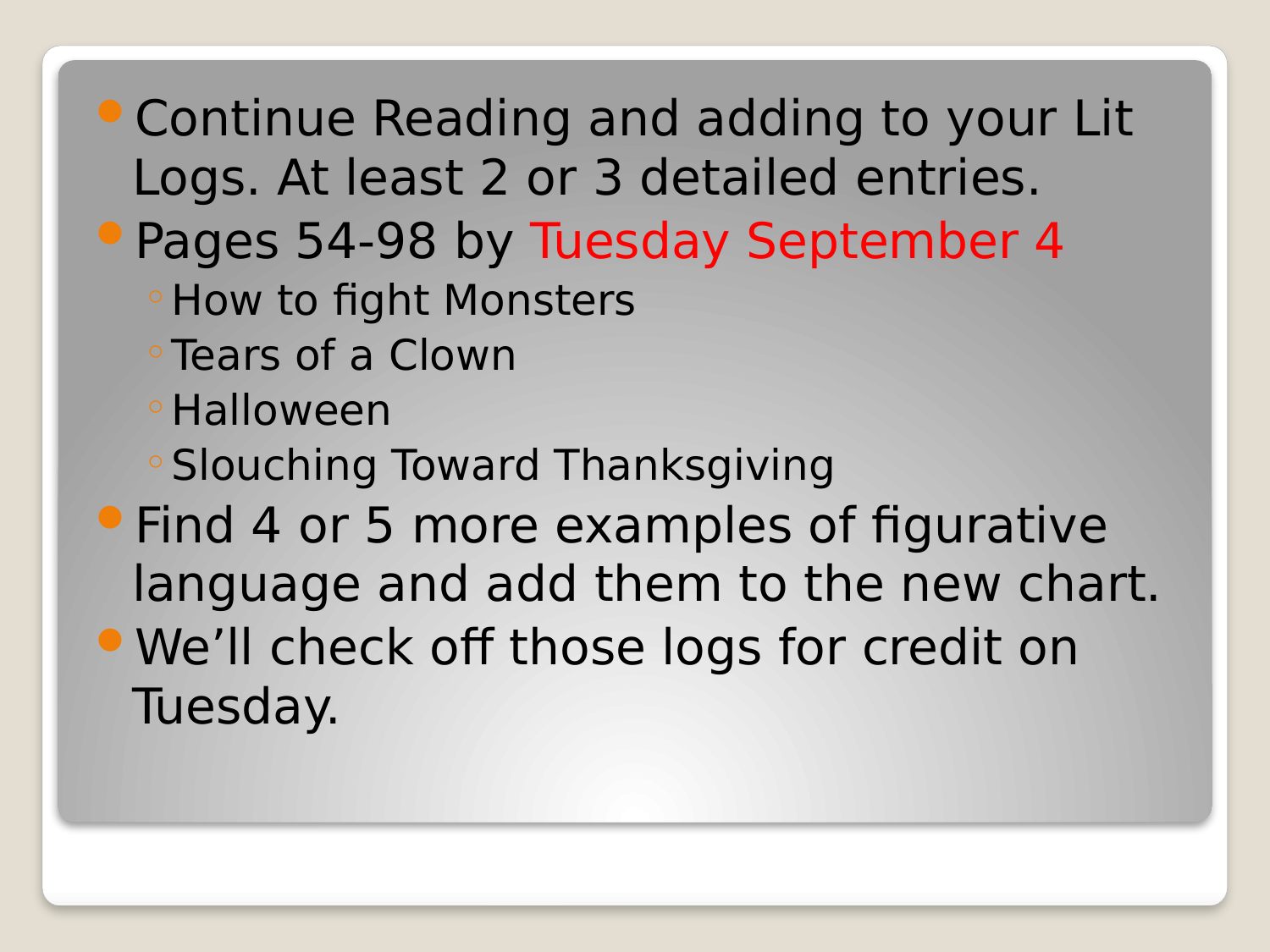

Continue Reading and adding to your Lit Logs. At least 2 or 3 detailed entries.
Pages 54-98 by Tuesday September 4
How to fight Monsters
Tears of a Clown
Halloween
Slouching Toward Thanksgiving
Find 4 or 5 more examples of figurative language and add them to the new chart.
We’ll check off those logs for credit on Tuesday.

#